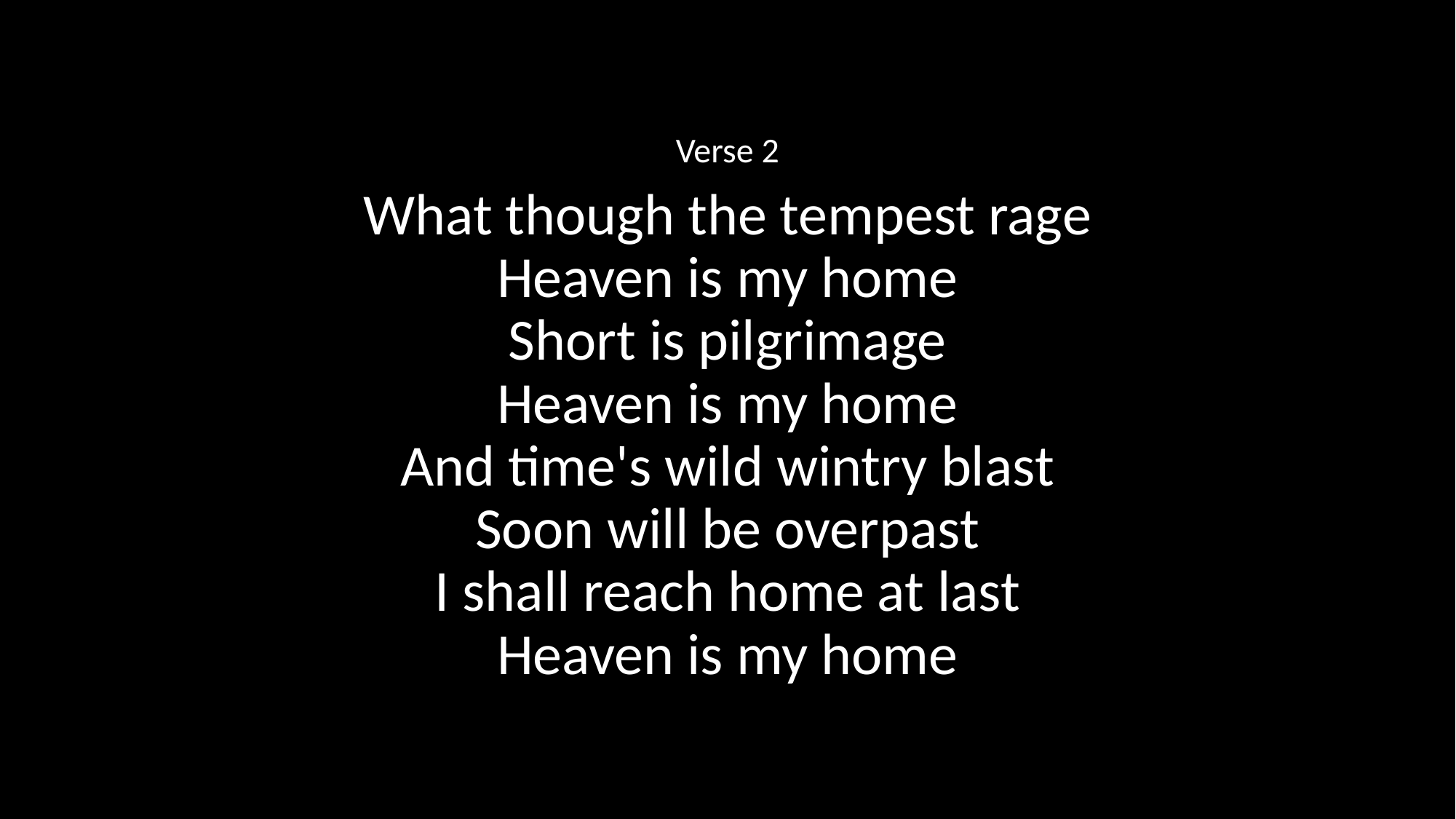

Verse 2
What though the tempest rage
Heaven is my home
Short is pilgrimage
Heaven is my home
And time's wild wintry blast
Soon will be overpast
I shall reach home at last
Heaven is my home